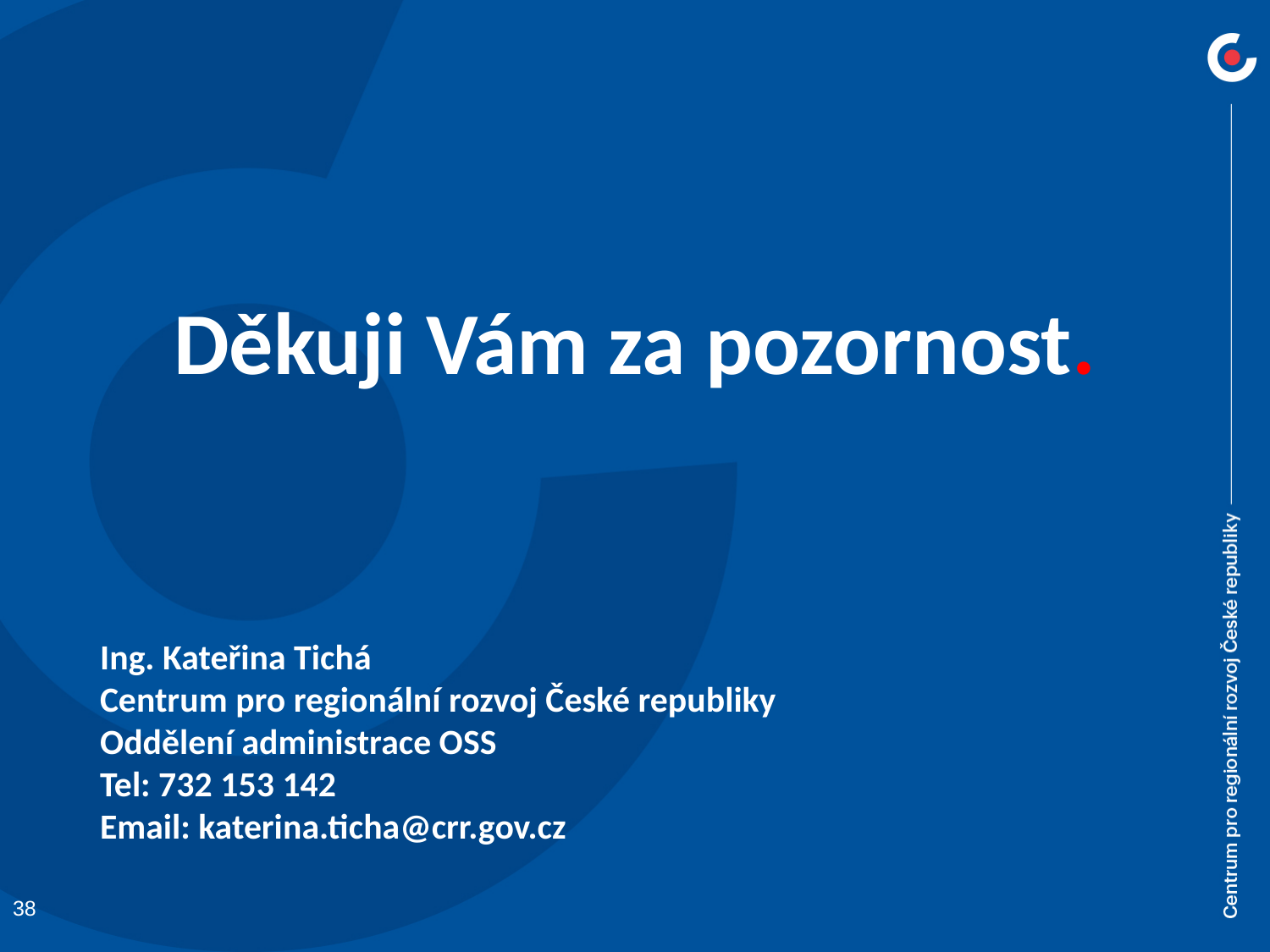

Děkuji Vám za pozornost.

Ing. Kateřina Tichá
Centrum pro regionální rozvoj České republiky
Oddělení administrace OSS
Tel: 732 153 142
Email: katerina.ticha@crr.gov.cz
38